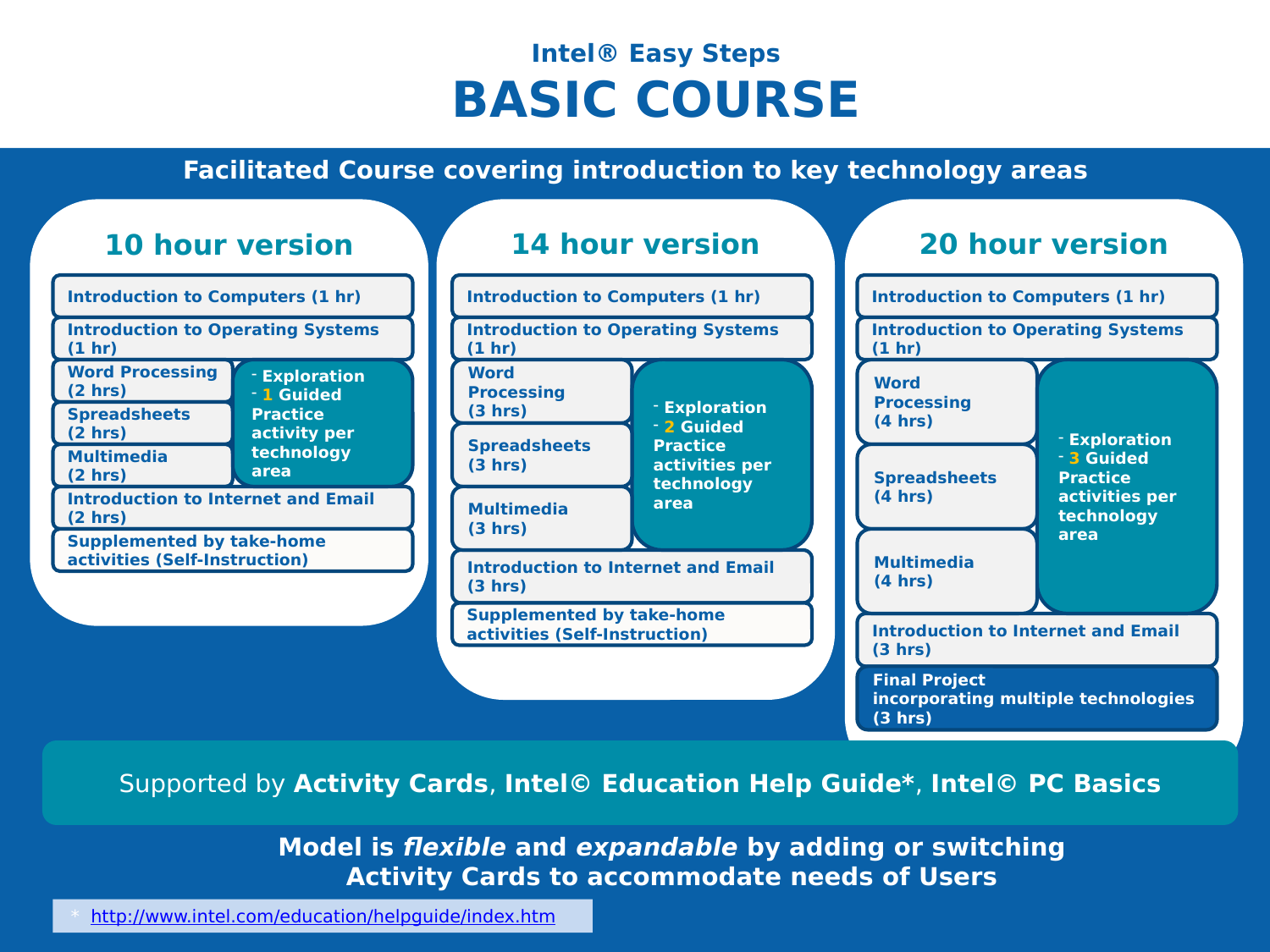

Intel® Easy Steps
BASIC COURSE
Facilitated Course covering introduction to key technology areas

10 hour version

Introduction to Computers (1 hr)
Introduction to Operating Systems (1 hr)
Word Processing (2 hrs)
 Exploration
 1 Guided Practice activity per technology area
Spreadsheets
(2 hrs)
Multimedia
(2 hrs)
Introduction to Internet and Email (2 hrs)
Supplemented by take-home activities (Self-Instruction)
14 hour version

20 hour version

Introduction to Computers (1 hr)
Introduction to Computers (1 hr)
Introduction to Operating Systems (1 hr)
Introduction to Operating Systems (1 hr)
Word Processing
(3 hrs)
 Exploration
 2 Guided Practice activities per technology area
Word Processing
(4 hrs)
 Exploration
 3 Guided Practice activities per technology area
Spreadsheets
(3 hrs)
Spreadsheets
(4 hrs)
Multimedia
(3 hrs)
Multimedia
(4 hrs)
Introduction to Internet and Email (3 hrs)
Supplemented by take-home activities (Self-Instruction)
Introduction to Internet and Email (3 hrs)
Final Project
incorporating multiple technologies
(3 hrs)
Supported by Activity Cards, Intel© Education Help Guide*, Intel© PC Basics
Model is flexible and expandable by adding or switching Activity Cards to accommodate needs of Users
 *  http://www.intel.com/education/helpguide/index.htm